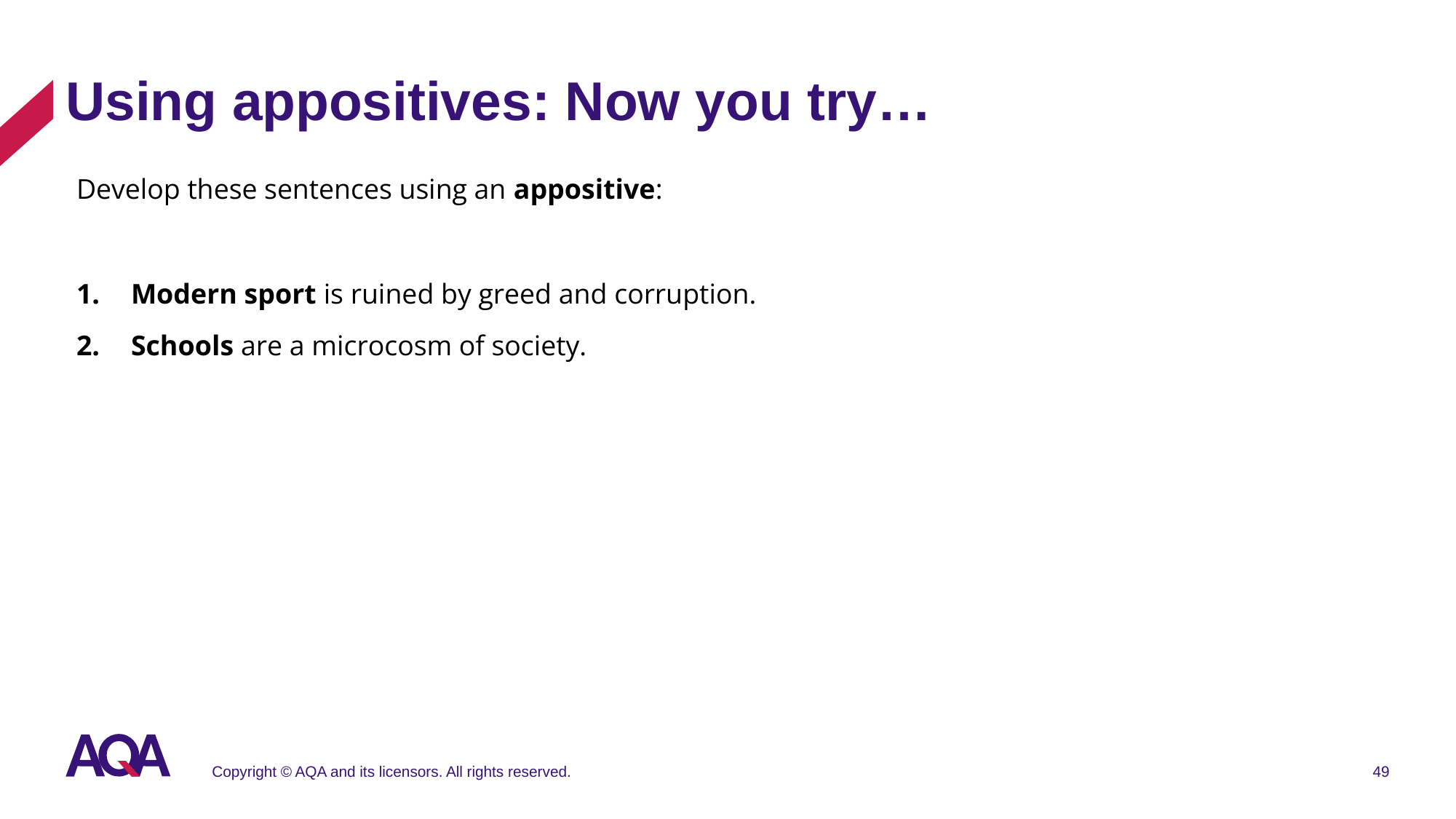

# Using appositives: Now you try…
Develop these sentences using an appositive:

Modern sport is ruined by greed and corruption.
Schools are a microcosm of society.

Copyright © AQA and its licensors. All rights reserved.
49